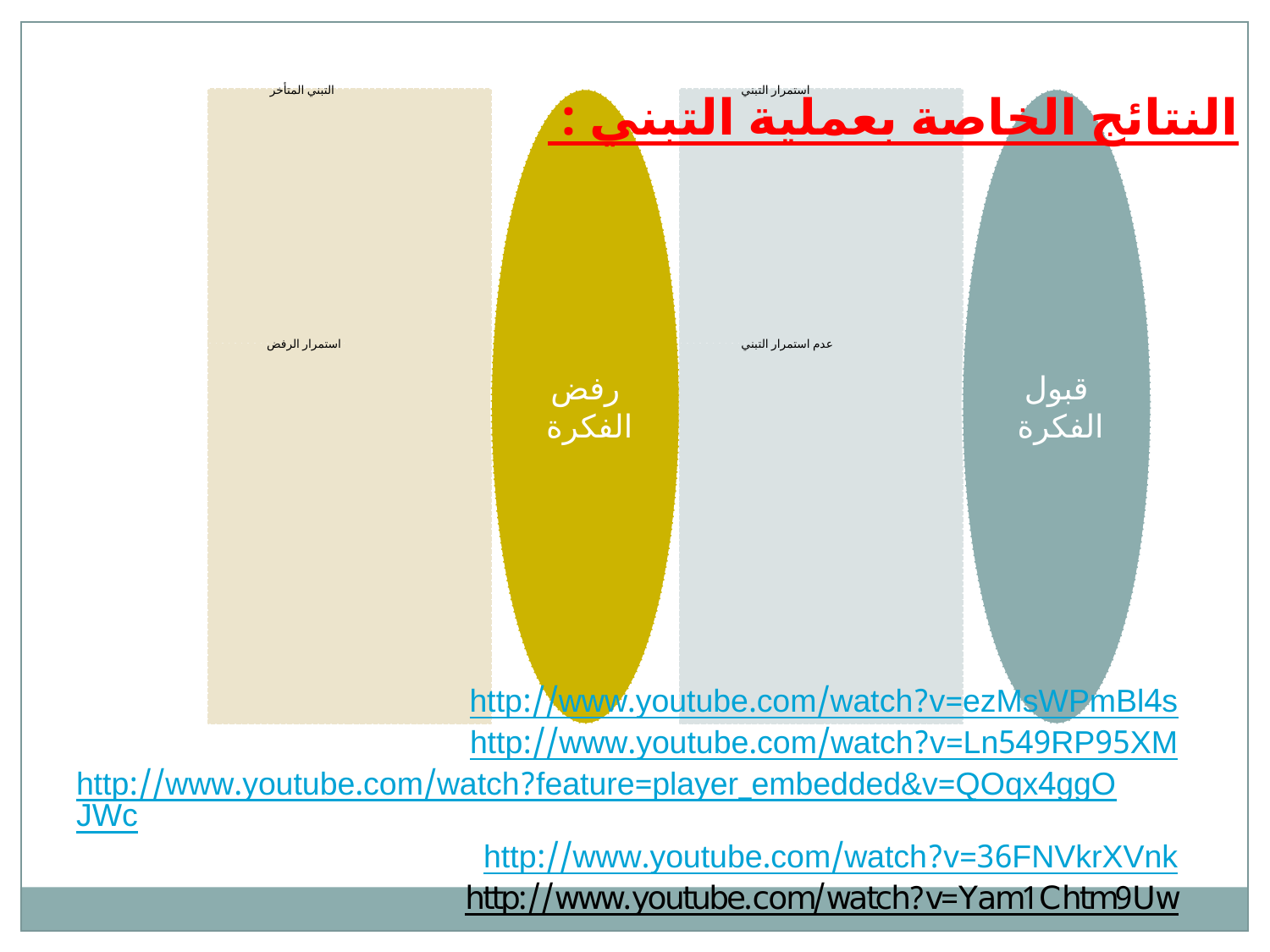

النتائج الخاصة بعملية التبني :
رفض الفكرة
التبني المتأخر
استمرار الرفض
قبول الفكرة
استمرار التبني
عدم استمرار التبني
http://www.youtube.com/watch?v=ezMsWPmBl4s
http://www.youtube.com/watch?v=Ln549RP95XM
http://www.youtube.com/watch?feature=player_embedded&v=QOqx4ggOJWc
http://www.youtube.com/watch?v=36FNVkrXVnk
http://www.youtube.com/watch?v=Yam1Chtm9Uw